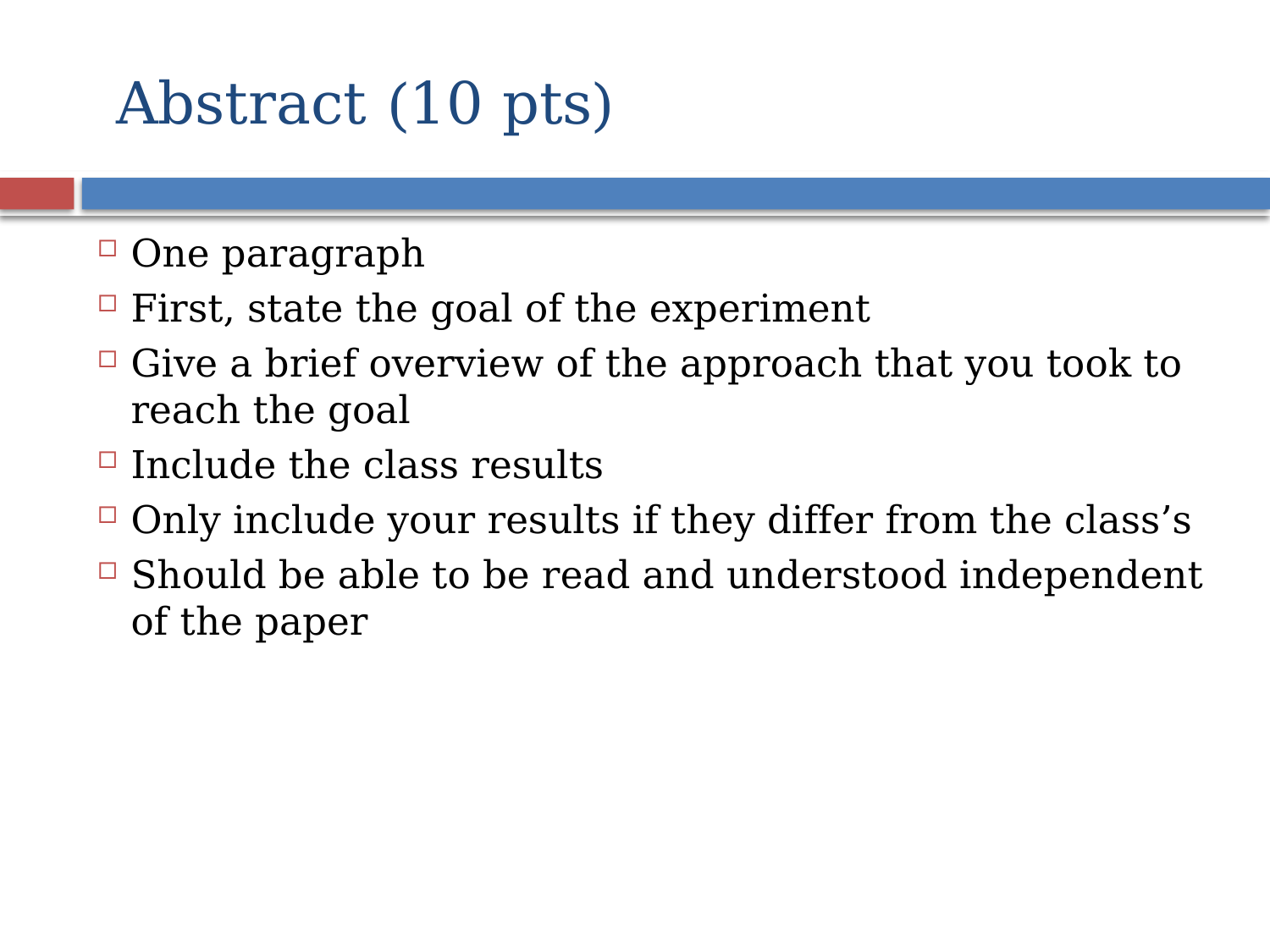

# Abstract (10 pts)
One paragraph
First, state the goal of the experiment
Give a brief overview of the approach that you took to reach the goal
Include the class results
Only include your results if they differ from the class’s
Should be able to be read and understood independent of the paper